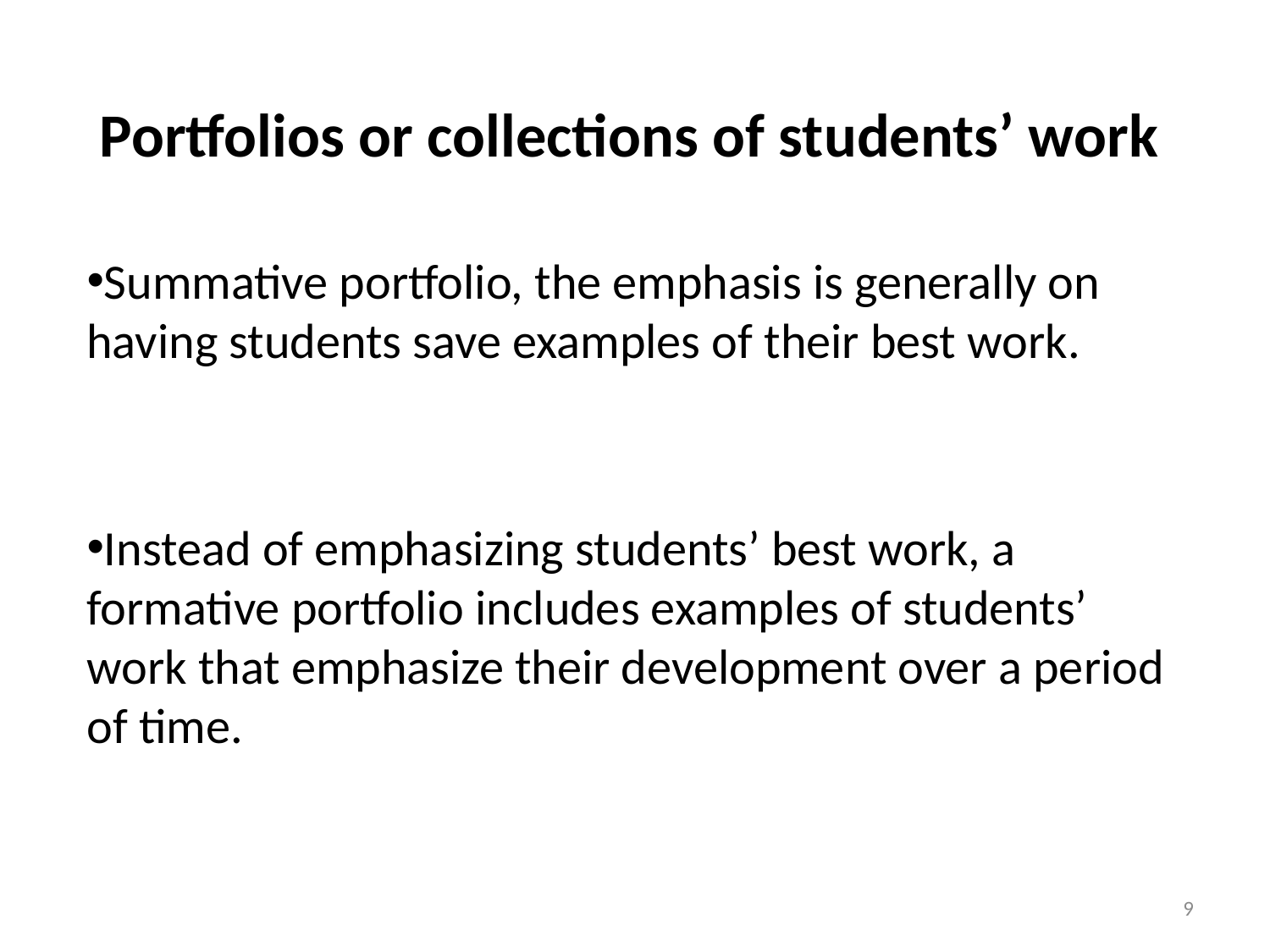

# Portfolios or collections of students’ work
Summative portfolio, the emphasis is generally on having students save examples of their best work.

Instead of emphasizing students’ best work, a formative portfolio includes examples of students’ work that emphasize their development over a period of time.

9